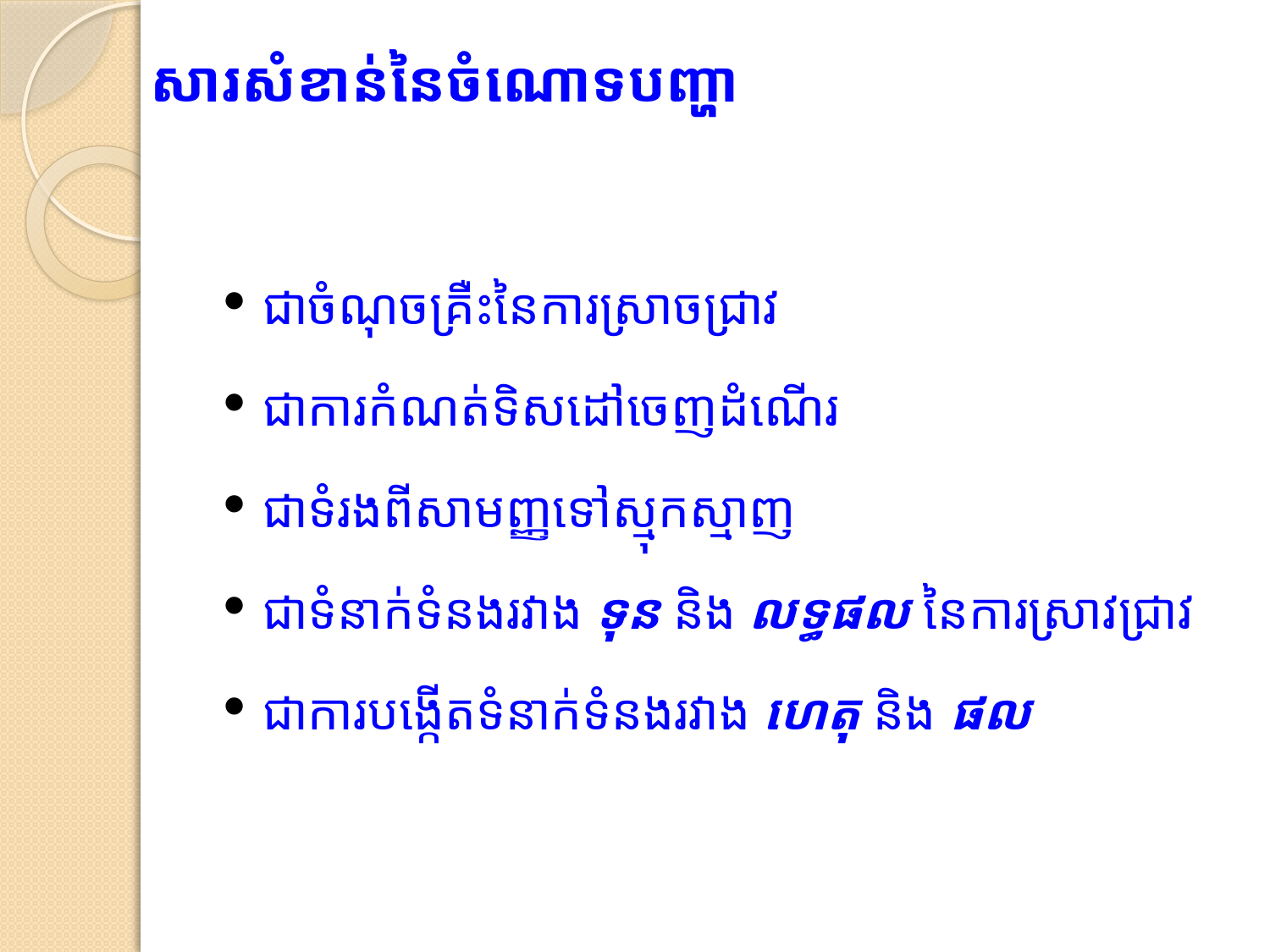

# សារសំខាន់នៃចំណោទបញ្ហា
ជាចំណុចគ្រឺះនៃការស្រាចជ្រាវ
ជាការកំណត់ទិសដៅចេញដំណើរ
ជាទំរងពីសាមញ្ញទៅស្មុកស្មាញ
ជាទំនាក់ទំនងរវាង ទុន និង លទ្ធផល នៃការស្រាវជ្រាវ
ជាការបង្កើតទំនាក់ទំនងរវាង ហេតុ និង​​ ផល